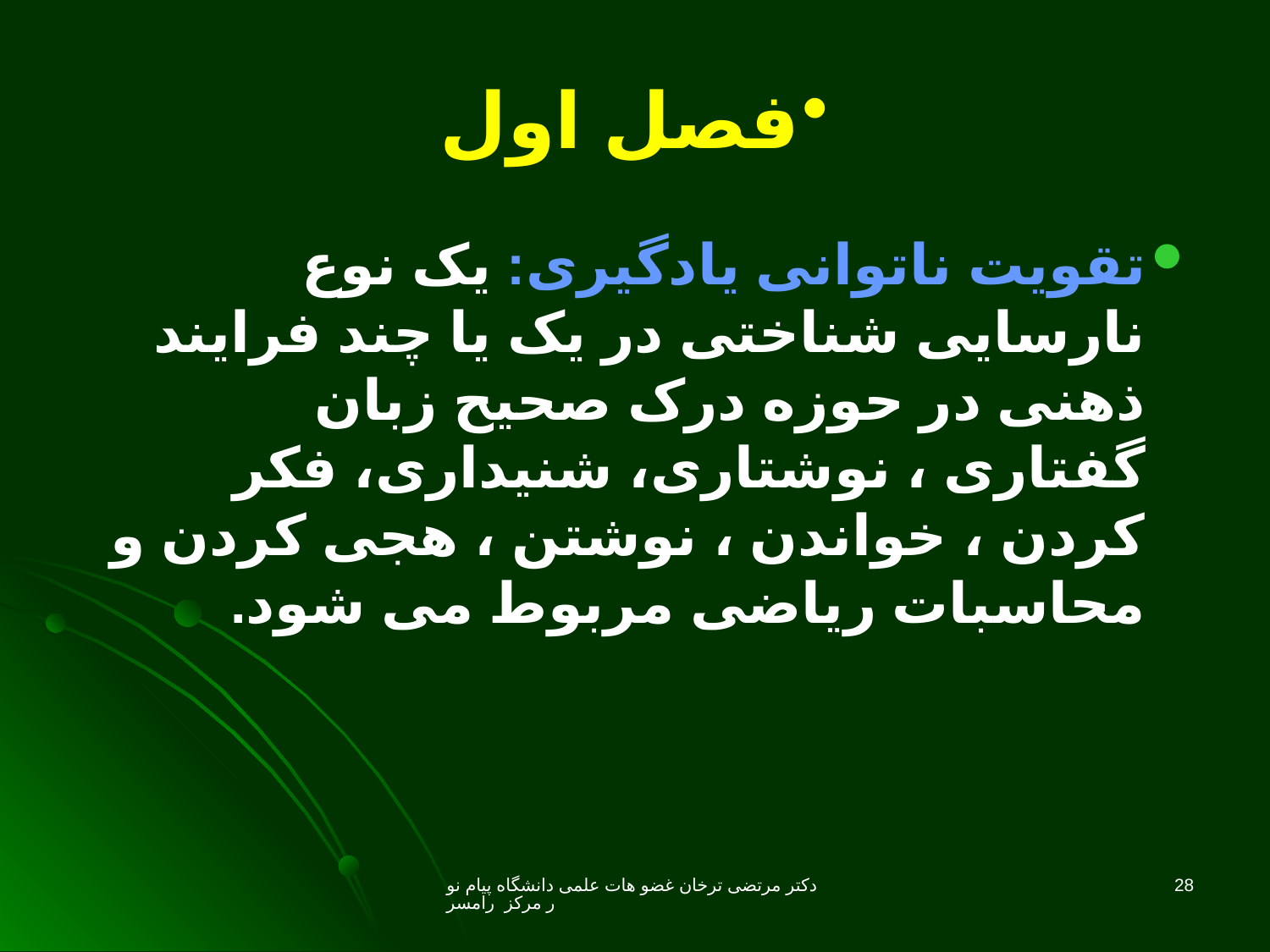

# فصل اول
تقویت ناتوانی یادگیری: یک نوع نارسایی شناختی در یک یا چند فرایند ذهنی در حوزه درک صحیح زبان گفتاری ، نوشتاری، شنیداری، فکر کردن ، خواندن ، نوشتن ، هجی کردن و محاسبات ریاضی مربوط می شود.
دکتر مرتضی ترخان غضو هات علمی دانشگاه پیام نور مرکز رامسر
28